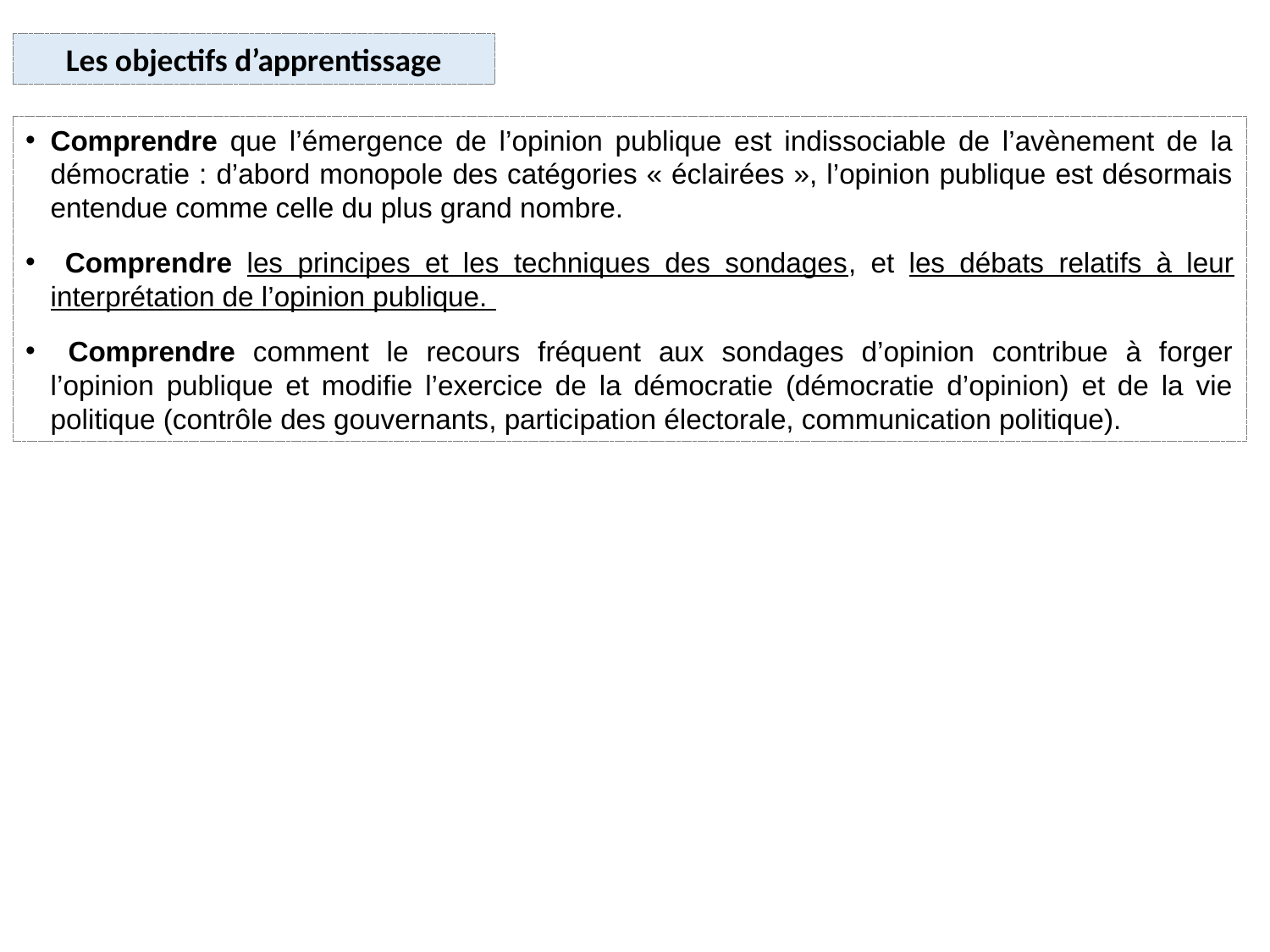

Les objectifs d’apprentissage
Comprendre que l’émergence de l’opinion publique est indissociable de l’avènement de la démocratie : d’abord monopole des catégories « éclairées », l’opinion publique est désormais entendue comme celle du plus grand nombre.
 Comprendre les principes et les techniques des sondages, et les débats relatifs à leur interprétation de l’opinion publique.
 Comprendre comment le recours fréquent aux sondages d’opinion contribue à forger l’opinion publique et modifie l’exercice de la démocratie (démocratie d’opinion) et de la vie politique (contrôle des gouvernants, participation électorale, communication politique).